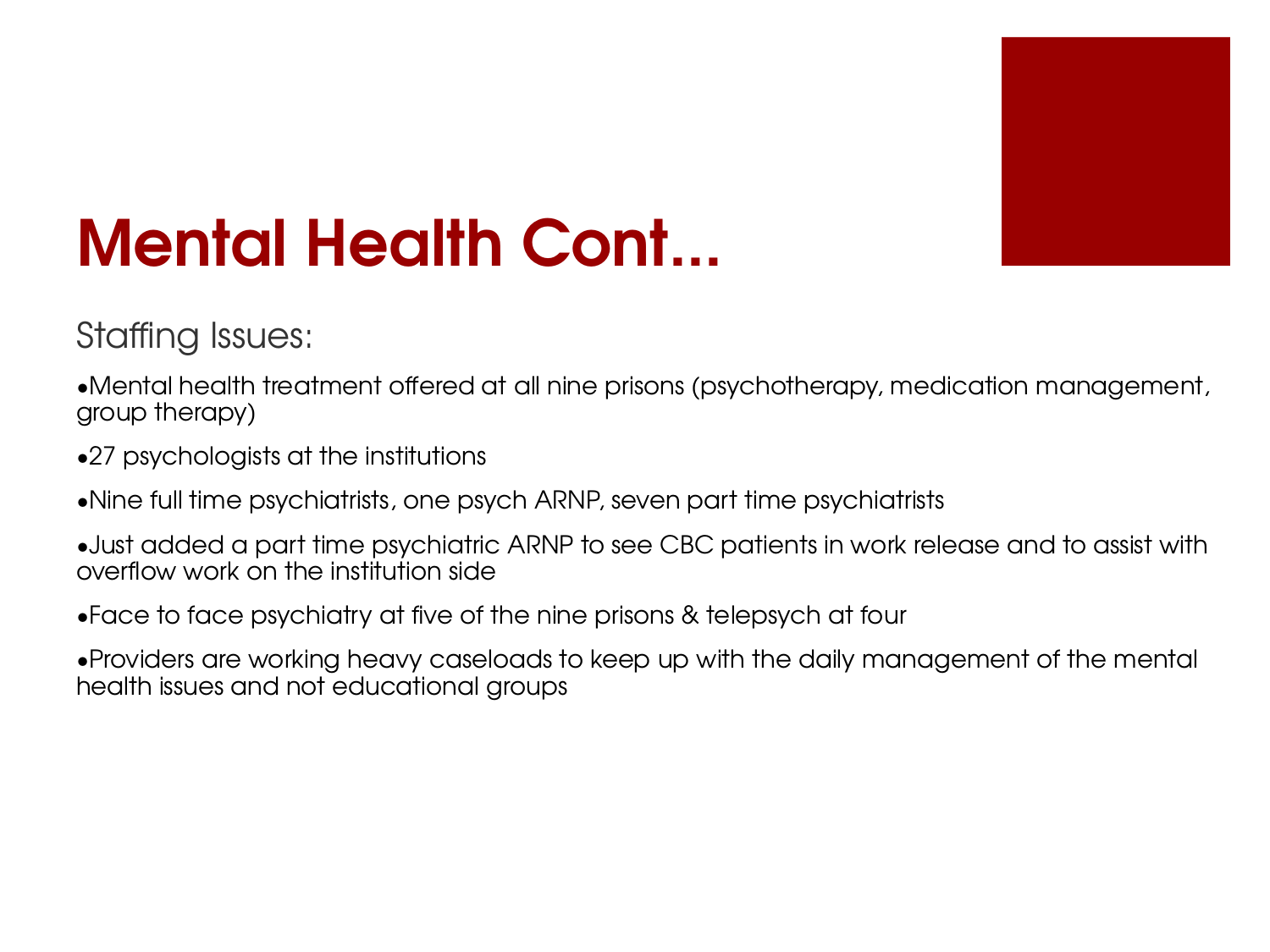

# Mental Health Cont...
Staffing Issues:
•Mental health treatment offered at all nine prisons (psychotherapy, medication management, group therapy)
•27 psychologists at the institutions
•Nine full time psychiatrists, one psych ARNP, seven part time psychiatrists
•Just added a part time psychiatric ARNP to see CBC patients in work release and to assist with overflow work on the institution side
•Face to face psychiatry at five of the nine prisons & telepsych at four
•Providers are working heavy caseloads to keep up with the daily management of the mental health issues and not educational groups